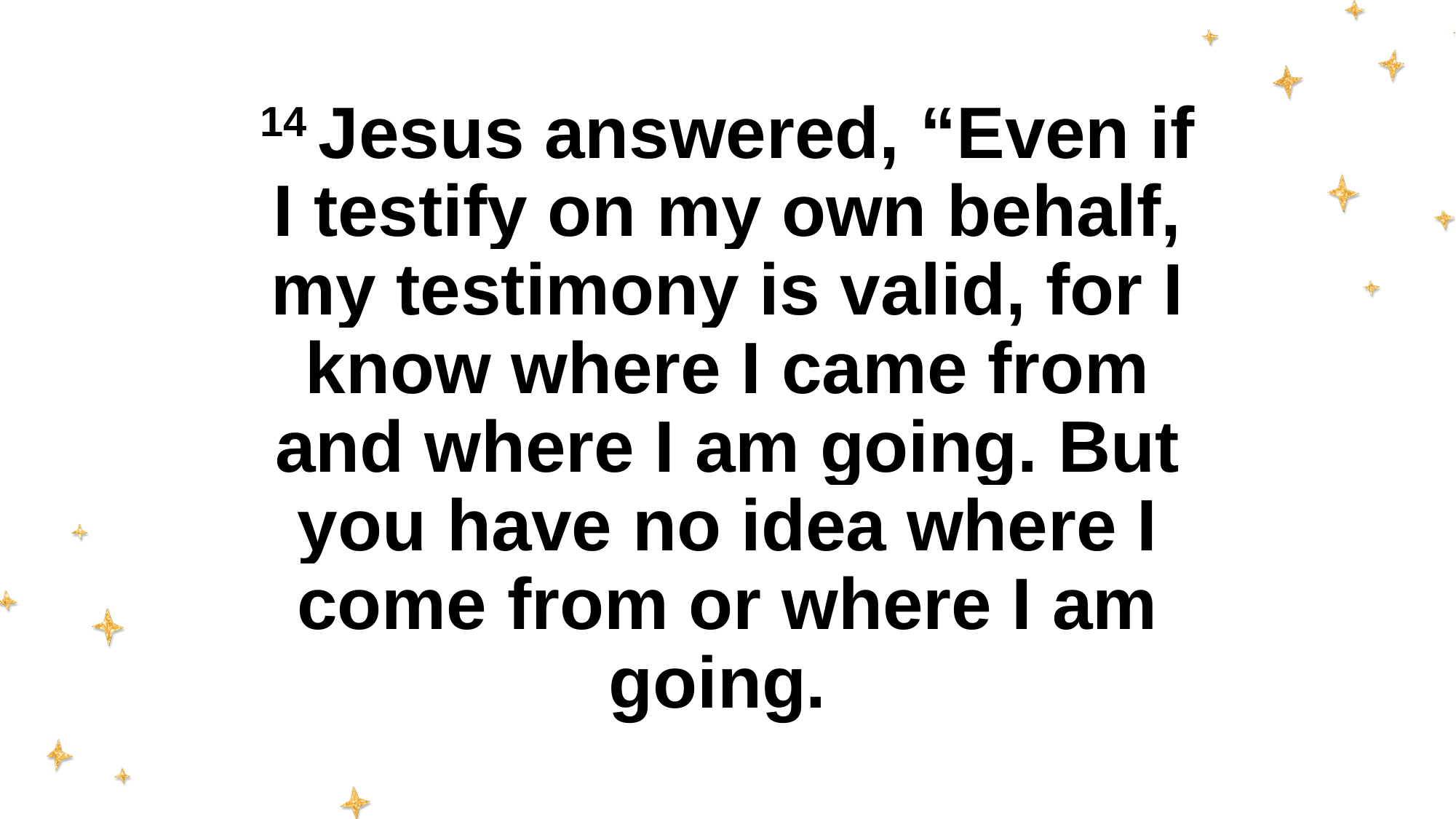

# 14 Jesus answered, “Even if I testify on my own behalf, my testimony is valid, for I know where I came from and where I am going. But you have no idea where I come from or where I am going.